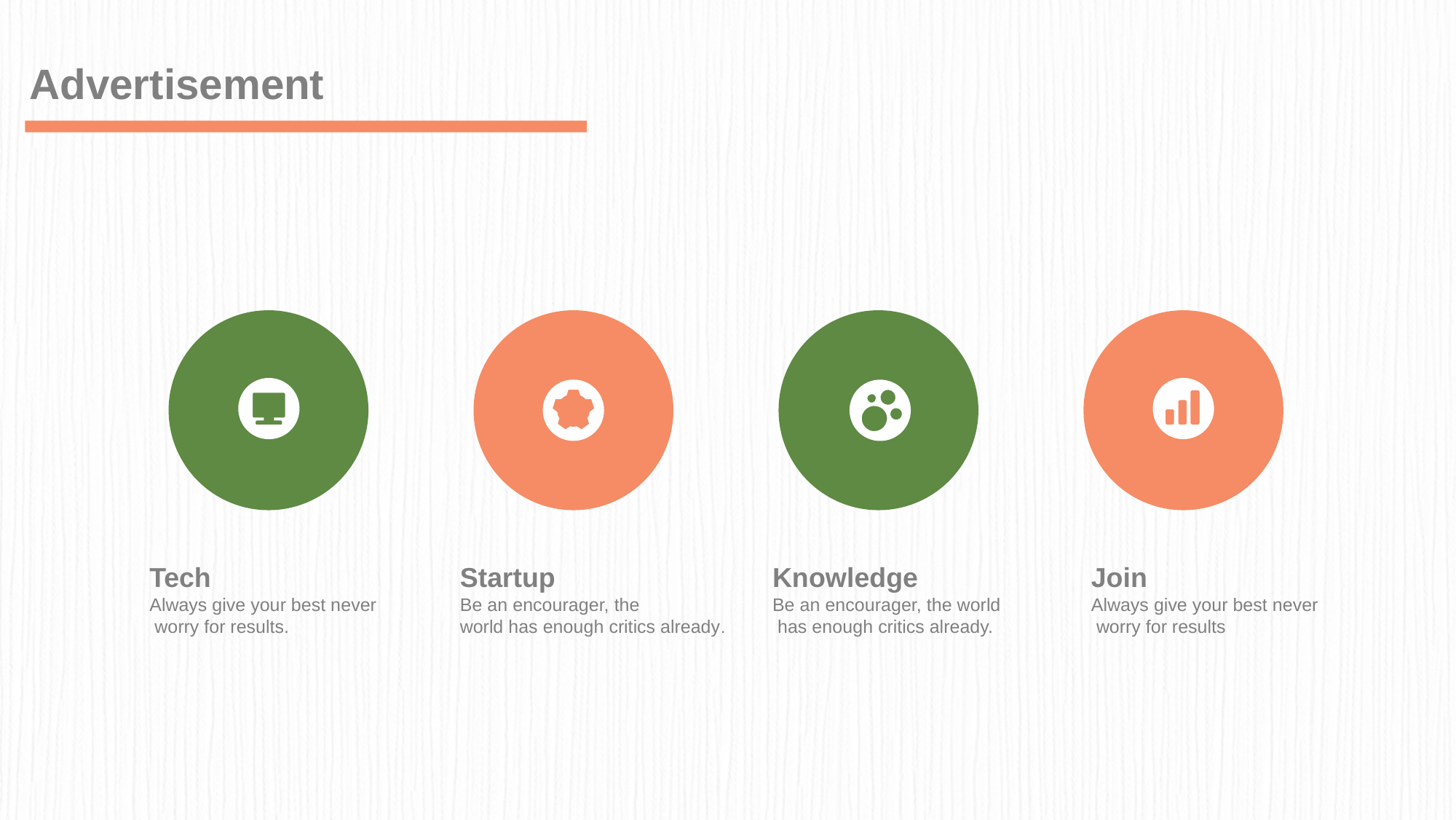

Advertisement

Startup
Be an encourager, the
world has enough critics already.
Join
Always give your best never
 worry for results
Tech
Always give your best never
 worry for results.
Knowledge
Be an encourager, the world
 has enough critics already.